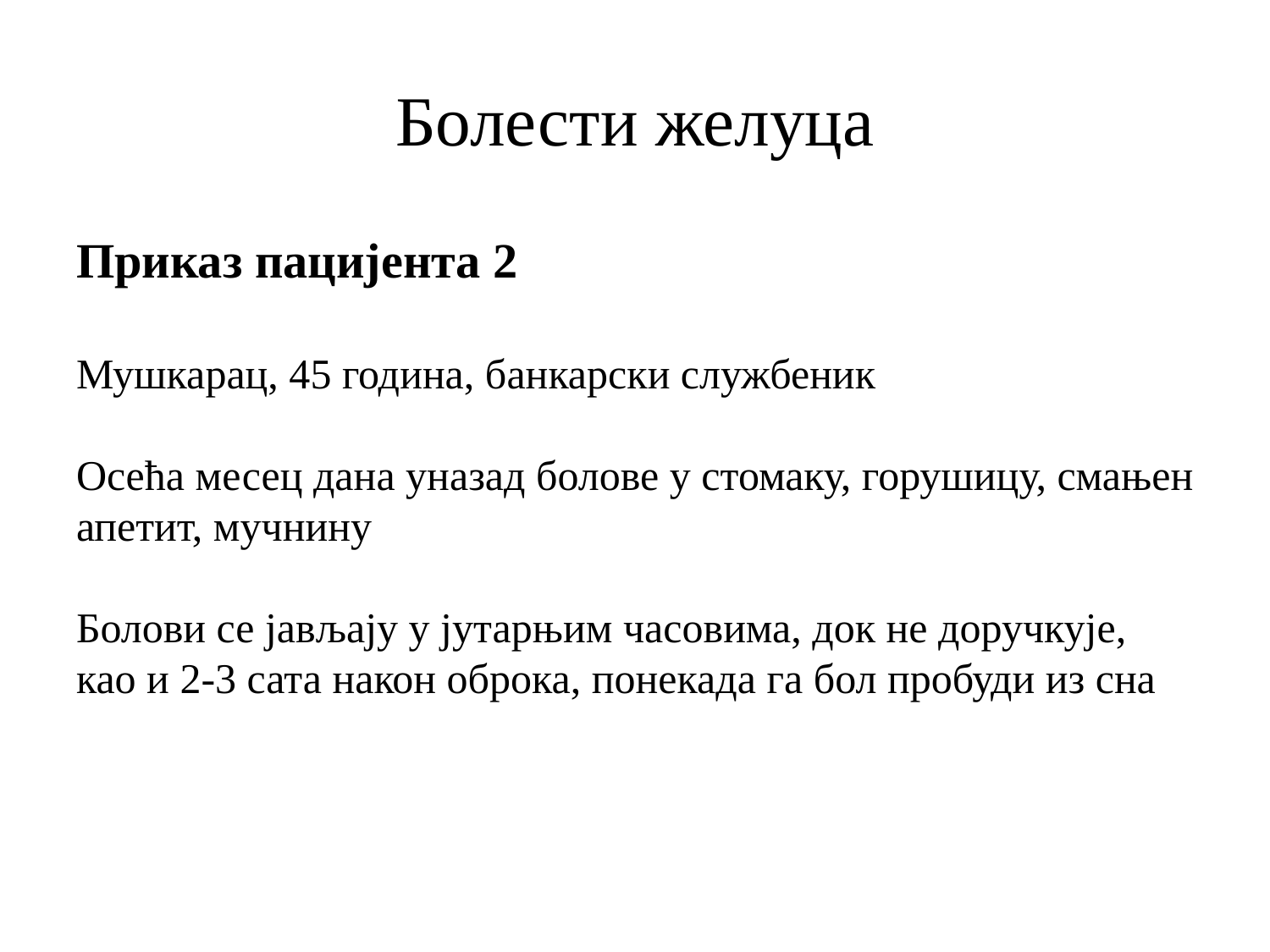

# Болести желуца
Приказ пацијента 2

Мушкарац, 45 година, банкарски службеник

Осећа месец дана уназад болове у стомаку, горушицу, смањен апетит, мучнину

Болови се јављају у јутарњим часовима, док не доручкује, као и 2-3 сата након оброка, понекада га бол пробуди из сна